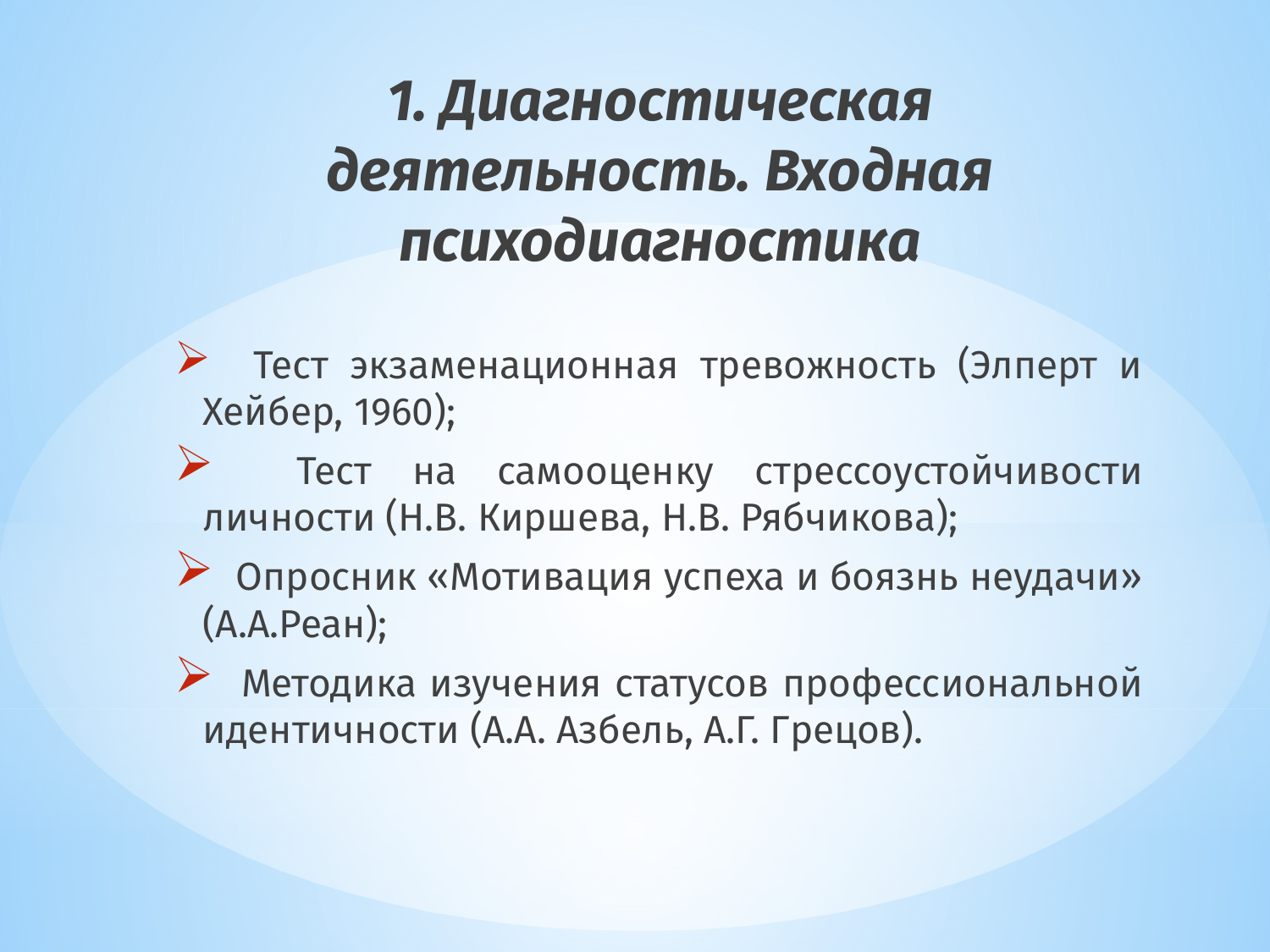

1. Диагностическая деятельность. Входная психодиагностика

  Тест экзаменационная тревожность (Элперт и Хейбер, 1960);
  Тест на самооценку стрессоустойчивости личности (Н.В. Киршева, Н.В. Рябчикова);
  Опросник «Мотивация успеха и боязнь неудачи» (А.А.Реан);
  Методика изучения статусов профессиональной идентичности (А.А. Азбель, А.Г. Грецов).